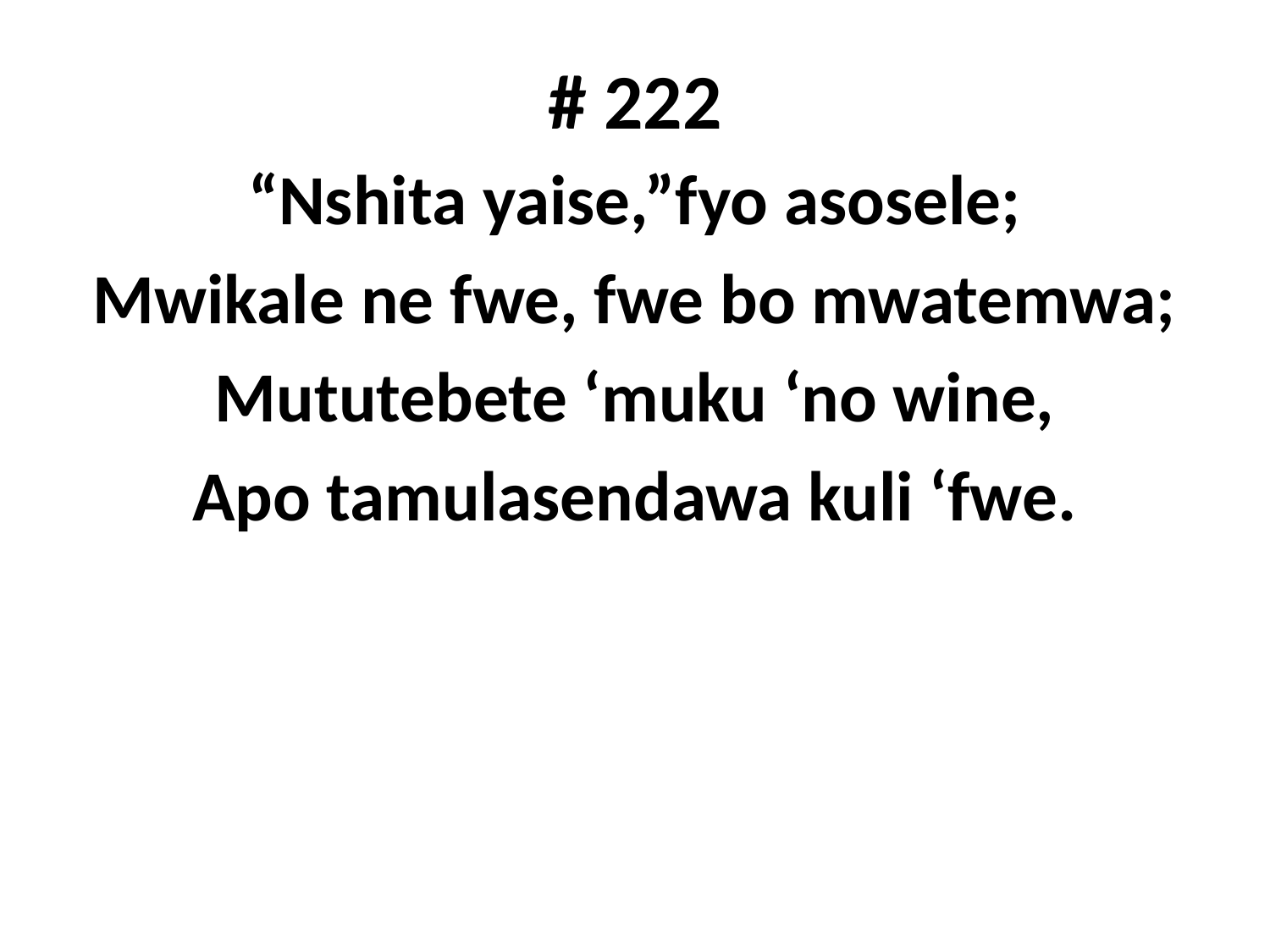

# # 222
“Nshita yaise,”fyo asosele;
Mwikale ne fwe, fwe bo mwatemwa;
Mututebete ‘muku ‘no wine,
Apo tamulasendawa kuli ‘fwe.